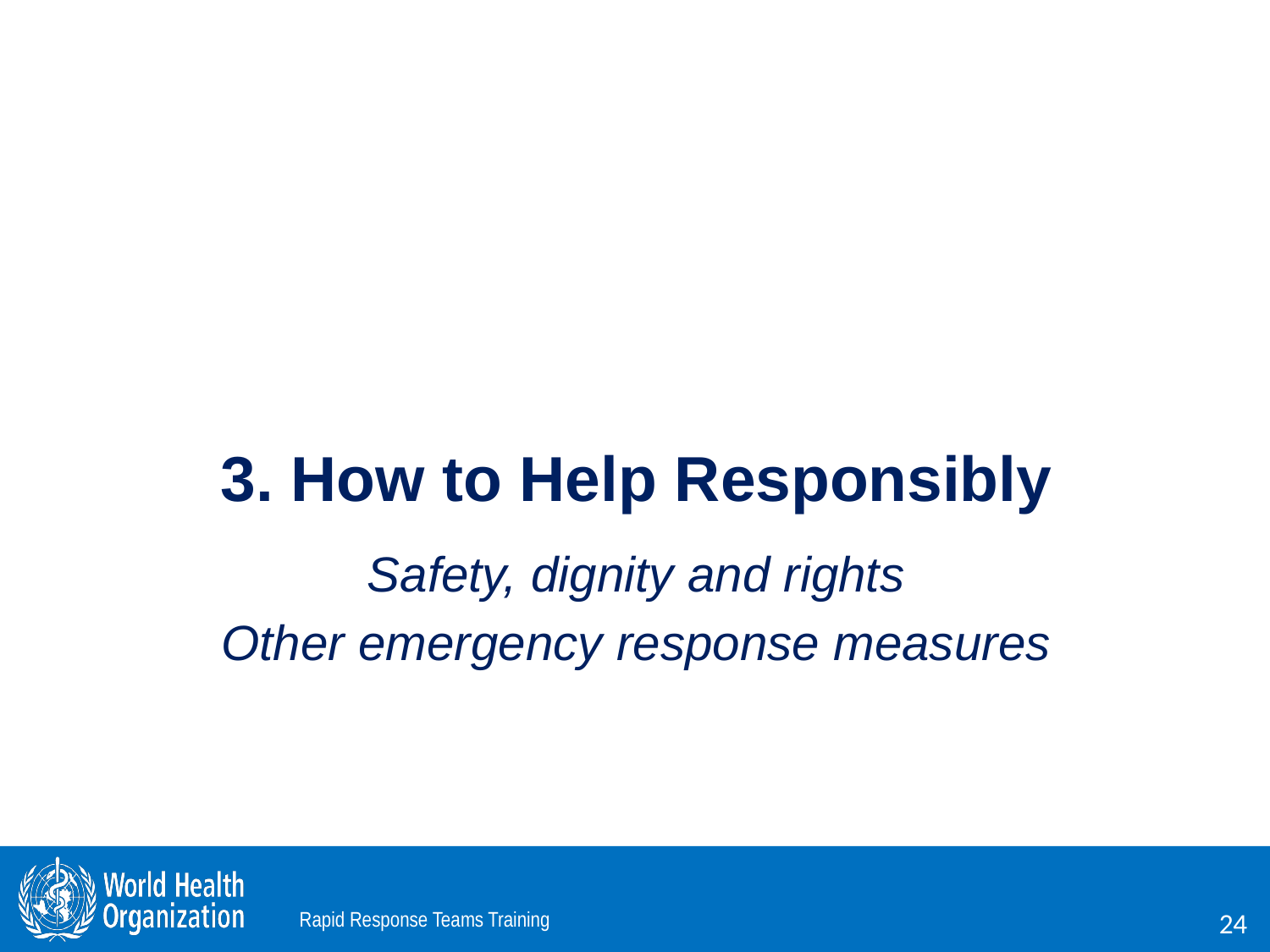

# 3. How to Help Responsibly
Safety, dignity and rights
Other emergency response measures